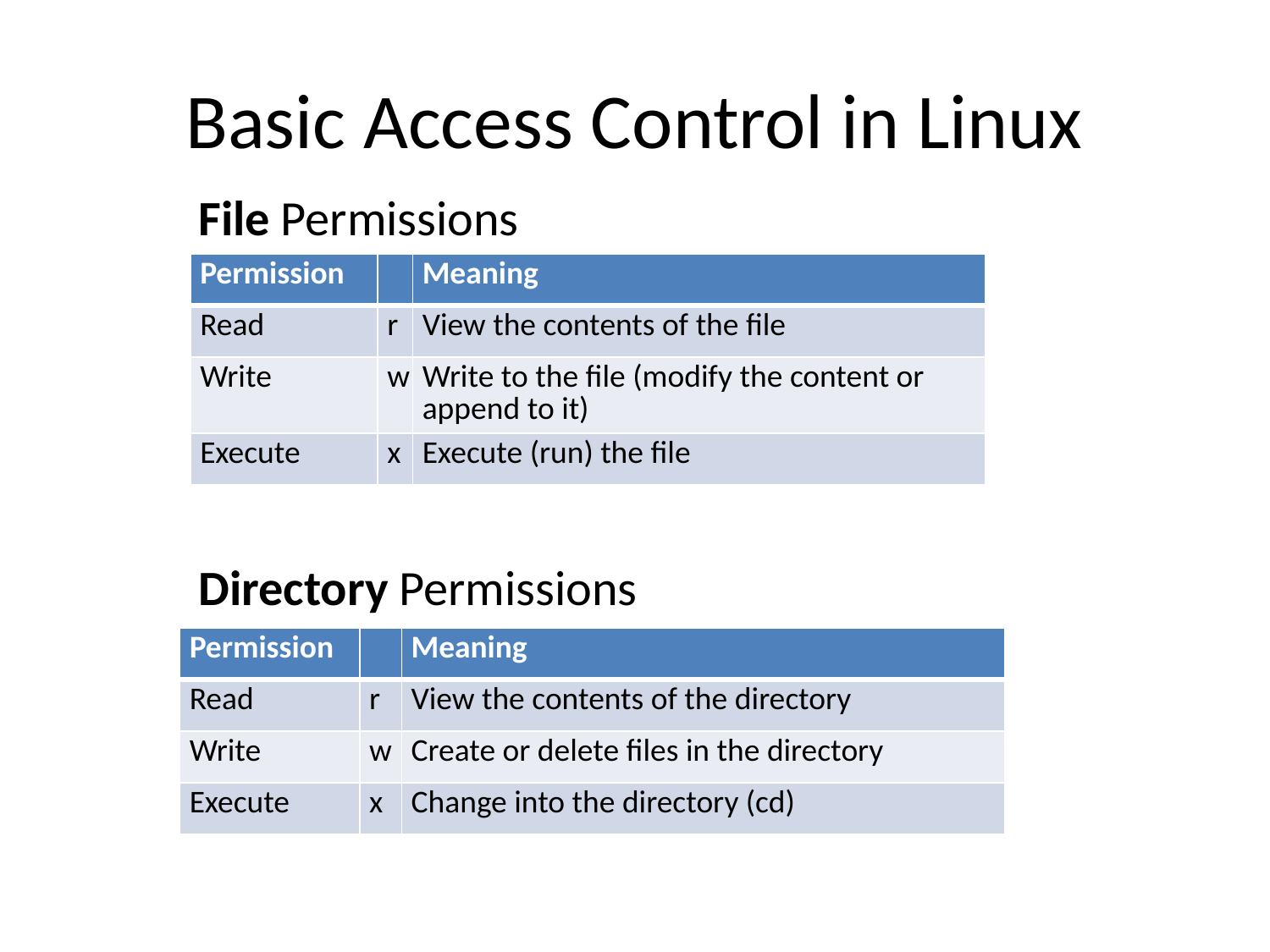

# Basic Access Control in Linux
File Permissions
| Permission |  | Meaning |
| --- | --- | --- |
| Read | r | View the contents of the file |
| Write | w | Write to the file (modify the content or append to it) |
| Execute | x | Execute (run) the file |
Directory Permissions
| Permission |  | Meaning |
| --- | --- | --- |
| Read | r | View the contents of the directory |
| Write | w | Create or delete files in the directory |
| Execute | x | Change into the directory (cd) |